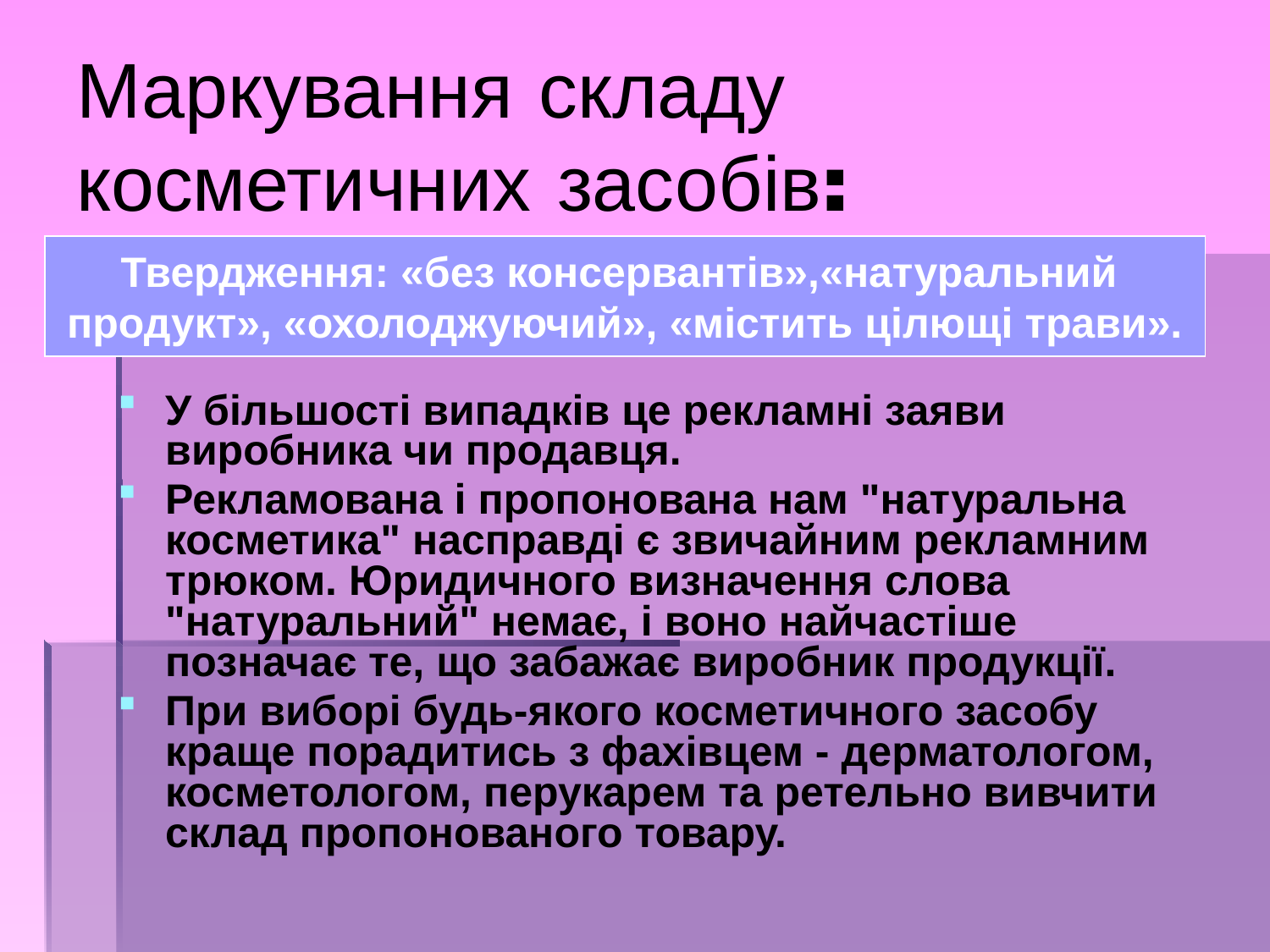

# Маркування складу косметичних засобів:
Твердження: «без консервантів»,«натуральний
продукт», «охолоджуючий», «містить цілющі трави».
У більшості випадків це рекламні заяви виробника чи продавця.
Рекламована і пропонована нам "натуральна косметика" насправді є звичайним рекламним трюком. Юридичного визначення слова "натуральний" немає, і воно найчастіше позначає те, що забажає виробник продукції.
При виборі будь-якого косметичного засобу краще порадитись з фахівцем - дерматологом, косметологом, перукарем та ретельно вивчити склад пропонованого товару.